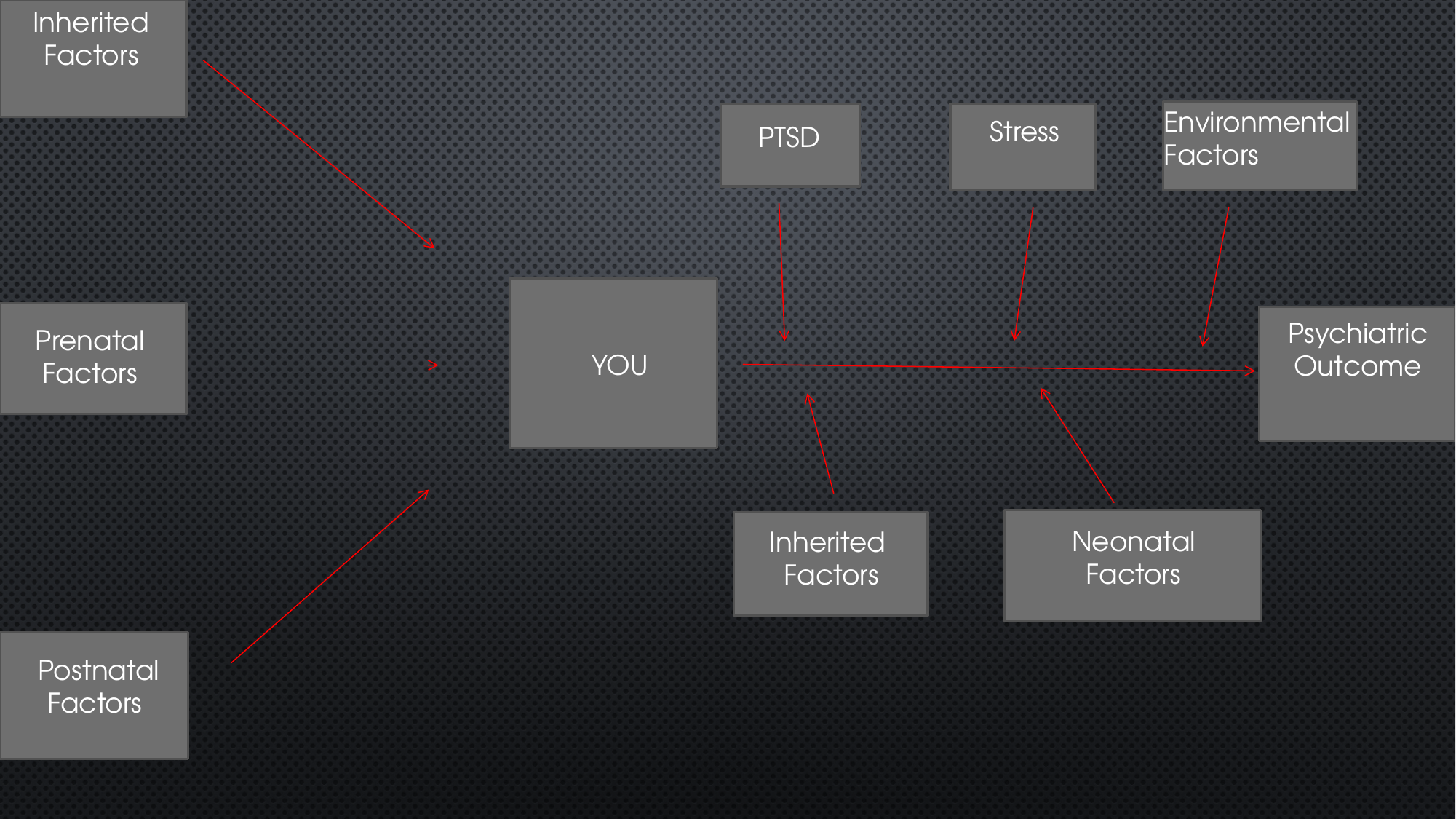

Inherited
Factors

Environmental
Factors

Stress
PTSD

Psychiatric
Outcome
Prenatal
Factors
YOU

Neonatal
Factors
Inherited
Factors

Postnatal
Factors